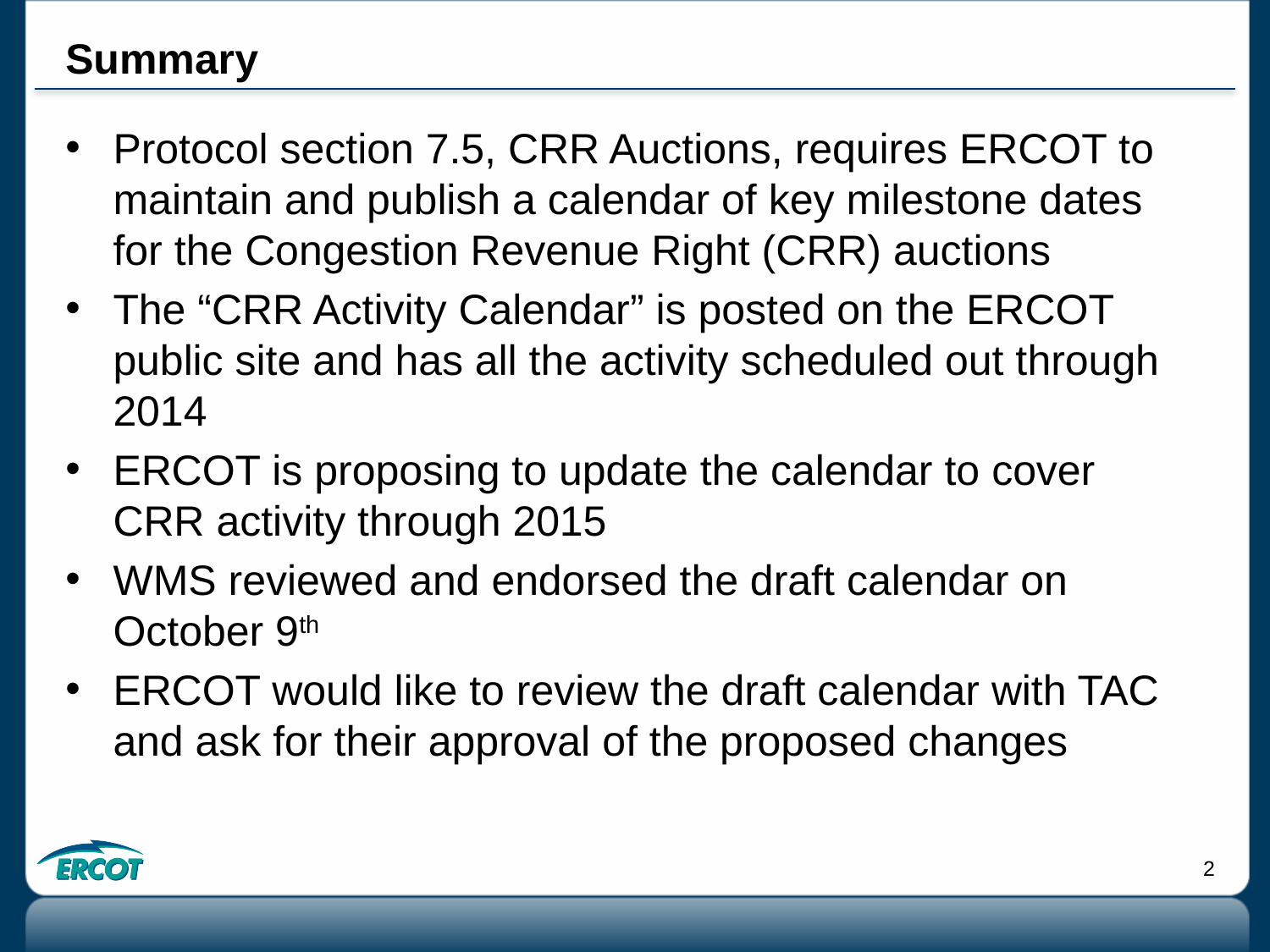

# Summary
Protocol section 7.5, CRR Auctions, requires ERCOT to maintain and publish a calendar of key milestone dates for the Congestion Revenue Right (CRR) auctions
The “CRR Activity Calendar” is posted on the ERCOT public site and has all the activity scheduled out through 2014
ERCOT is proposing to update the calendar to cover CRR activity through 2015
WMS reviewed and endorsed the draft calendar on October 9th
ERCOT would like to review the draft calendar with TAC and ask for their approval of the proposed changes